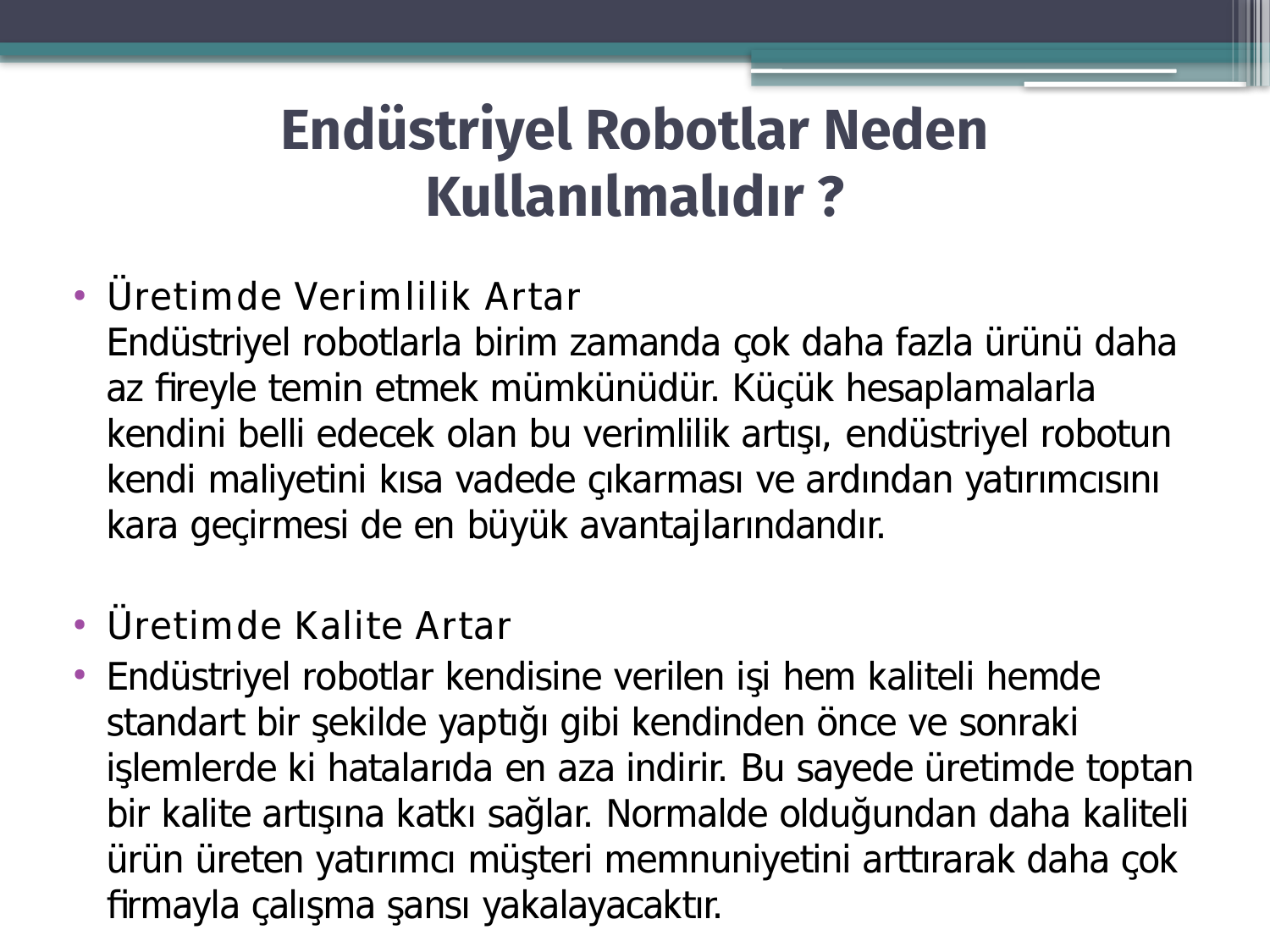

# Endüstriyel Robotlar Neden Kullanılmalıdır ?
Üretimde Verimlilik Artar
Endüstriyel robotlarla birim zamanda çok daha fazla ürünü daha az fireyle temin etmek mümkünüdür. Küçük hesaplamalarla kendini belli edecek olan bu verimlilik artışı, endüstriyel robotun kendi maliyetini kısa vadede çıkarması ve ardından yatırımcısını kara geçirmesi de en büyük avantajlarındandır.

Üretimde Kalite Artar
Endüstriyel robotlar kendisine verilen işi hem kaliteli hemde standart bir şekilde yaptığı gibi kendinden önce ve sonraki işlemlerde ki hatalarıda en aza indirir. Bu sayede üretimde toptan bir kalite artışına katkı sağlar. Normalde olduğundan daha kaliteli ürün üreten yatırımcı müşteri memnuniyetini arttırarak daha çok firmayla çalışma şansı yakalayacaktır.